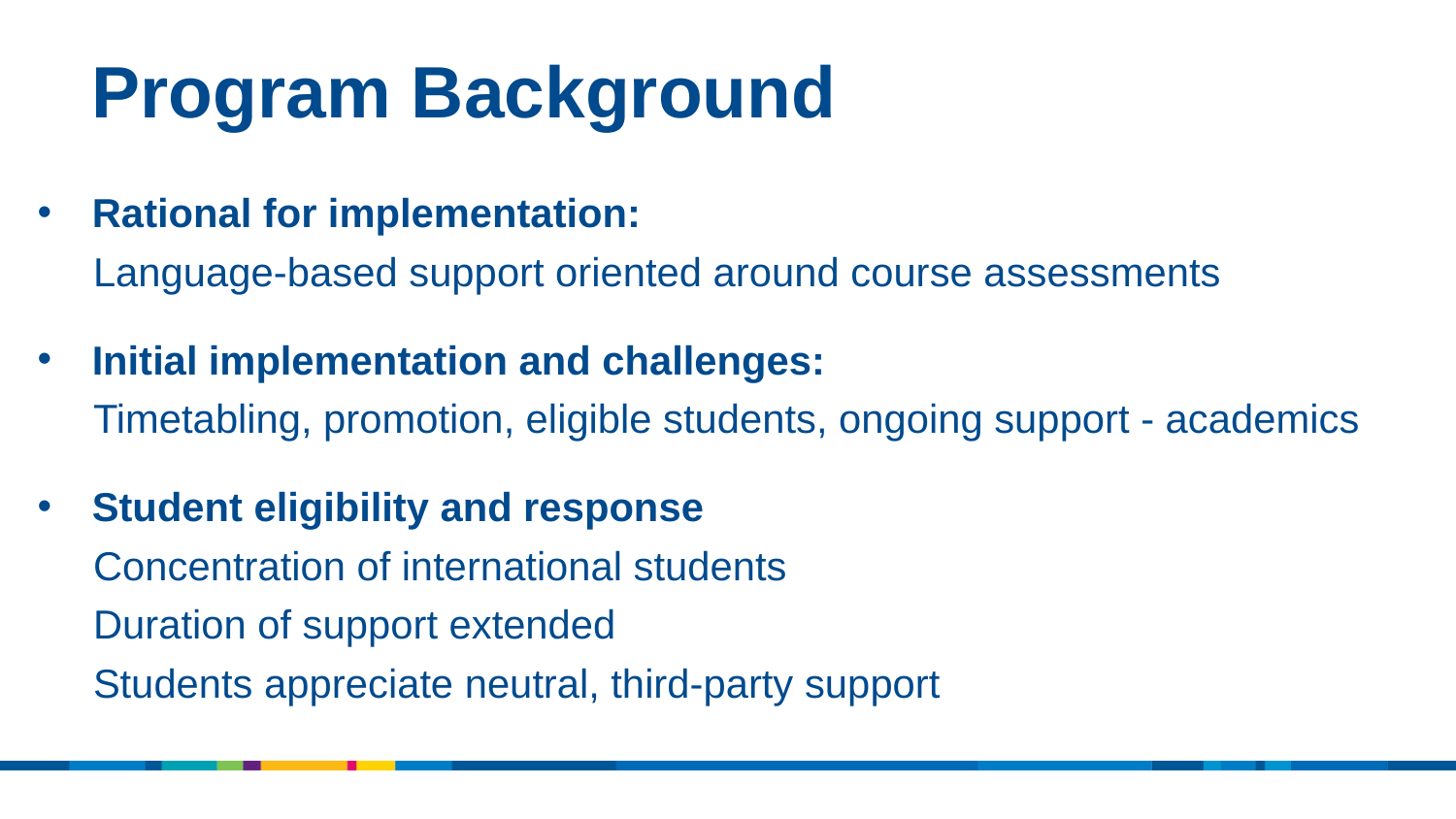

# Program Background
Rational for implementation:
     Language-based support oriented around course assessments

Initial implementation and challenges:
     Timetabling, promotion, eligible students, ongoing support - academics

Student eligibility and response
     Concentration of international students
     Duration of support extended
     Students appreciate neutral, third-party support